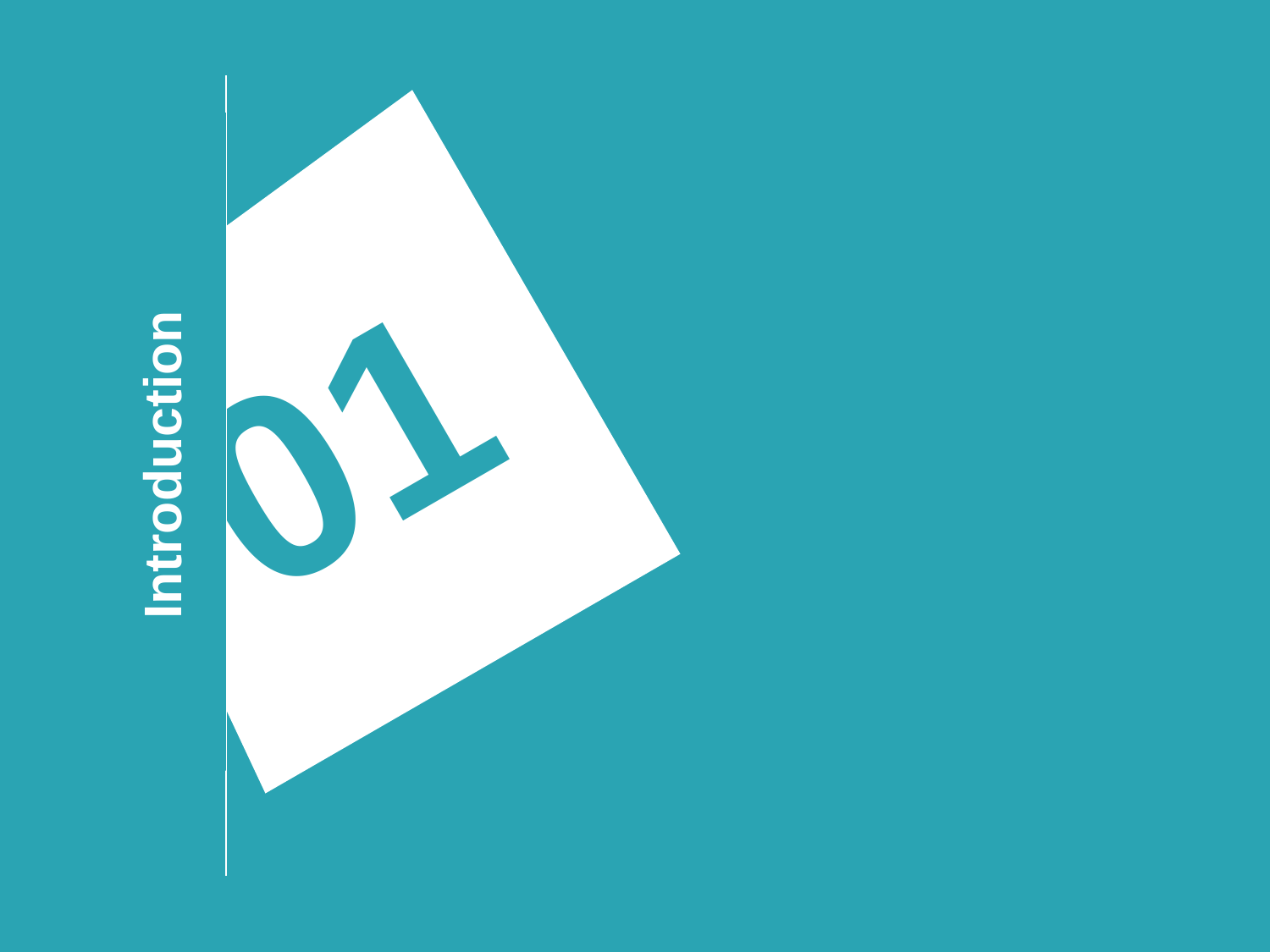

01

Introduction
Internal Audit Report FY 2017-18
Privileged & Confidential
3